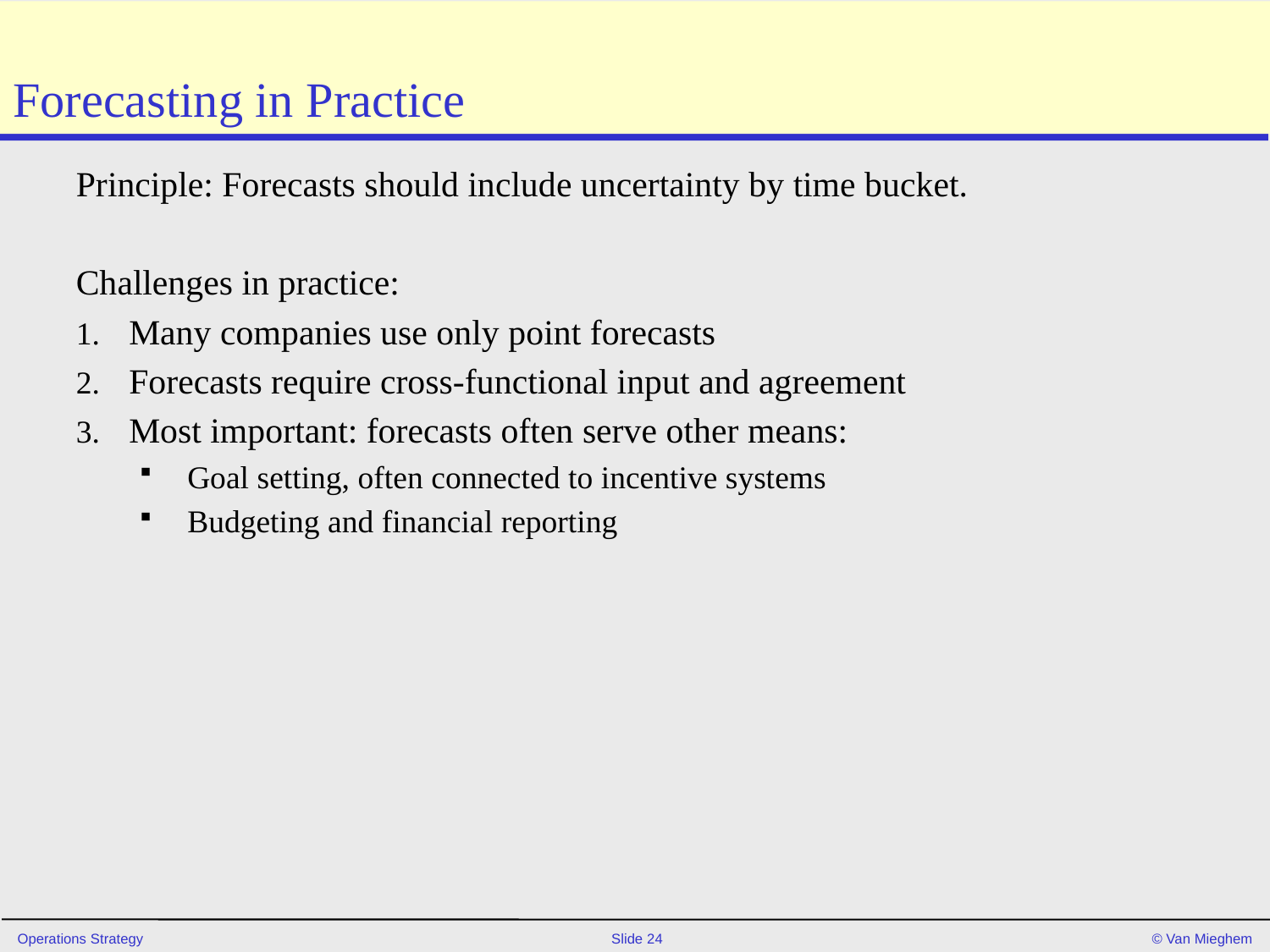

# Forecasting in Practice
Principle: Forecasts should include uncertainty by time bucket.

Challenges in practice:
Many companies use only point forecasts
Forecasts require cross-functional input and agreement
Most important: forecasts often serve other means:
Goal setting, often connected to incentive systems
Budgeting and financial reporting